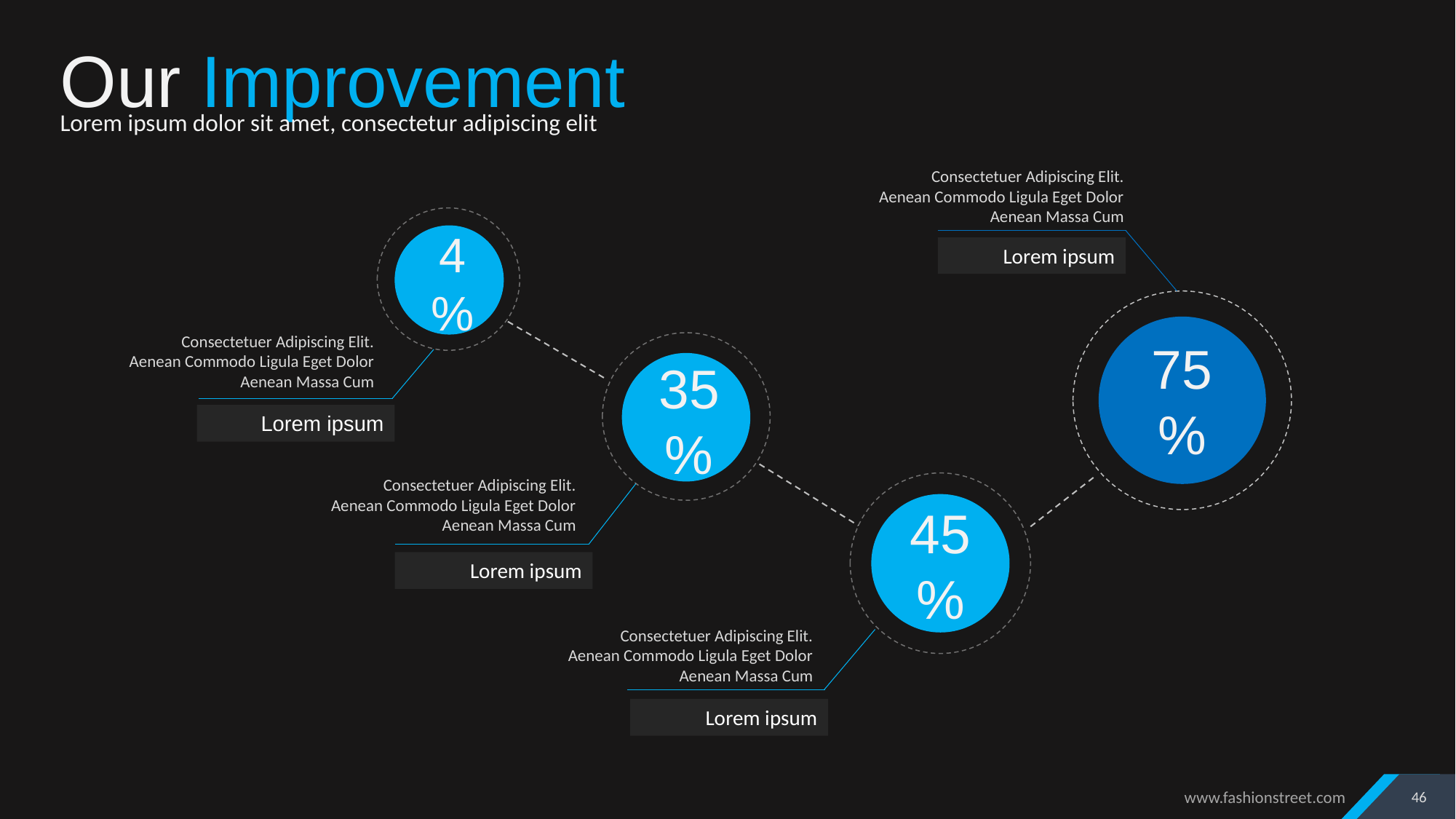

Our Improvement
Lorem ipsum dolor sit amet, consectetur adipiscing elit
Consectetuer Adipiscing Elit. Aenean Commodo Ligula Eget Dolor Aenean Massa Cum

4 %
Lorem ipsum

Consectetuer Adipiscing Elit. Aenean Commodo Ligula Eget Dolor Aenean Massa Cum

75 %

35 %
Lorem ipsum

Consectetuer Adipiscing Elit. Aenean Commodo Ligula Eget Dolor Aenean Massa Cum

45 %
Lorem ipsum
Consectetuer Adipiscing Elit. Aenean Commodo Ligula Eget Dolor Aenean Massa Cum
Lorem ipsum
46